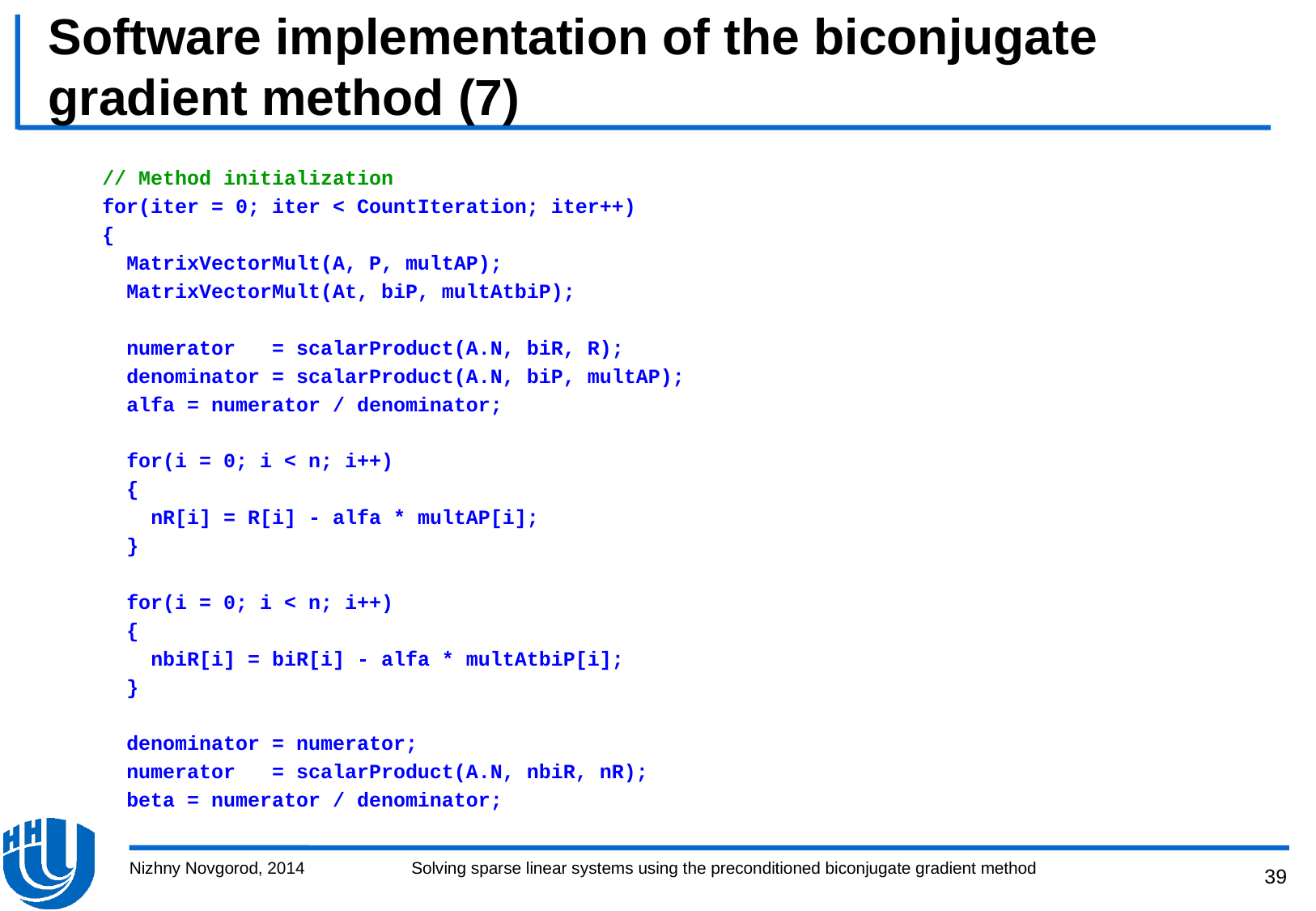

# Software implementation of the biconjugate gradient method (7)
  // Method initialization
  for(iter = 0; iter < CountIteration; iter++)
  {
    MatrixVectorMult(A, P, multAP);
    MatrixVectorMult(At, biP, multAtbiP);

    numerator   = scalarProduct(A.N, biR, R);
    denominator = scalarProduct(A.N, biP, multAP);
    alfa = numerator / denominator;

    for(i = 0; i < n; i++)
    {
      nR[i] = R[i] - alfa * multAP[i];
    }

    for(i = 0; i < n; i++)
    {
      nbiR[i] = biR[i] - alfa * multAtbiP[i];
    }

    denominator = numerator;
    numerator   = scalarProduct(A.N, nbiR, nR);
    beta = numerator / denominator;
Nizhny Novgorod, 2014
Solving sparse linear systems using the preconditioned biconjugate gradient method